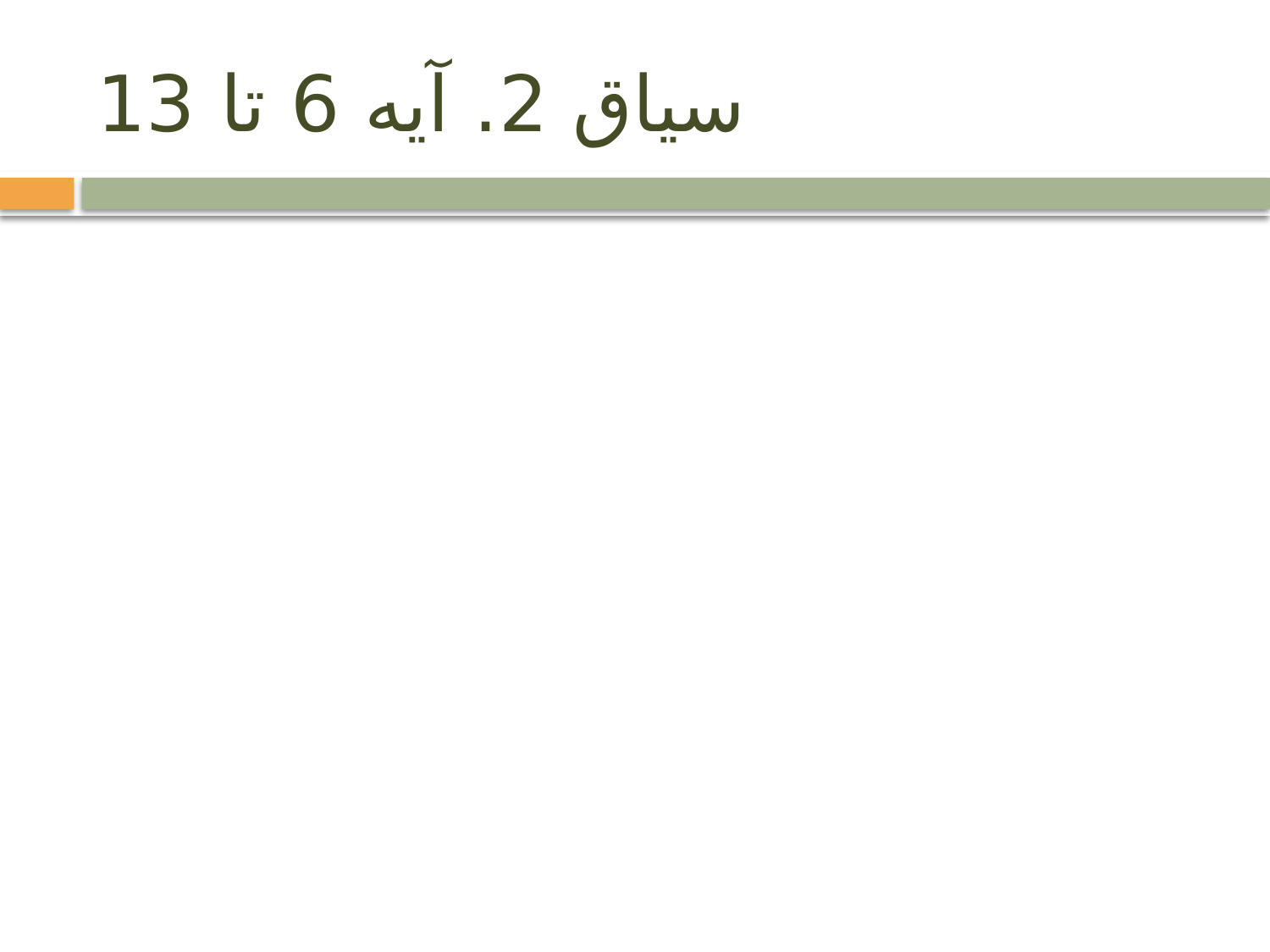

# سیاق 2. آیه 6 تا 13